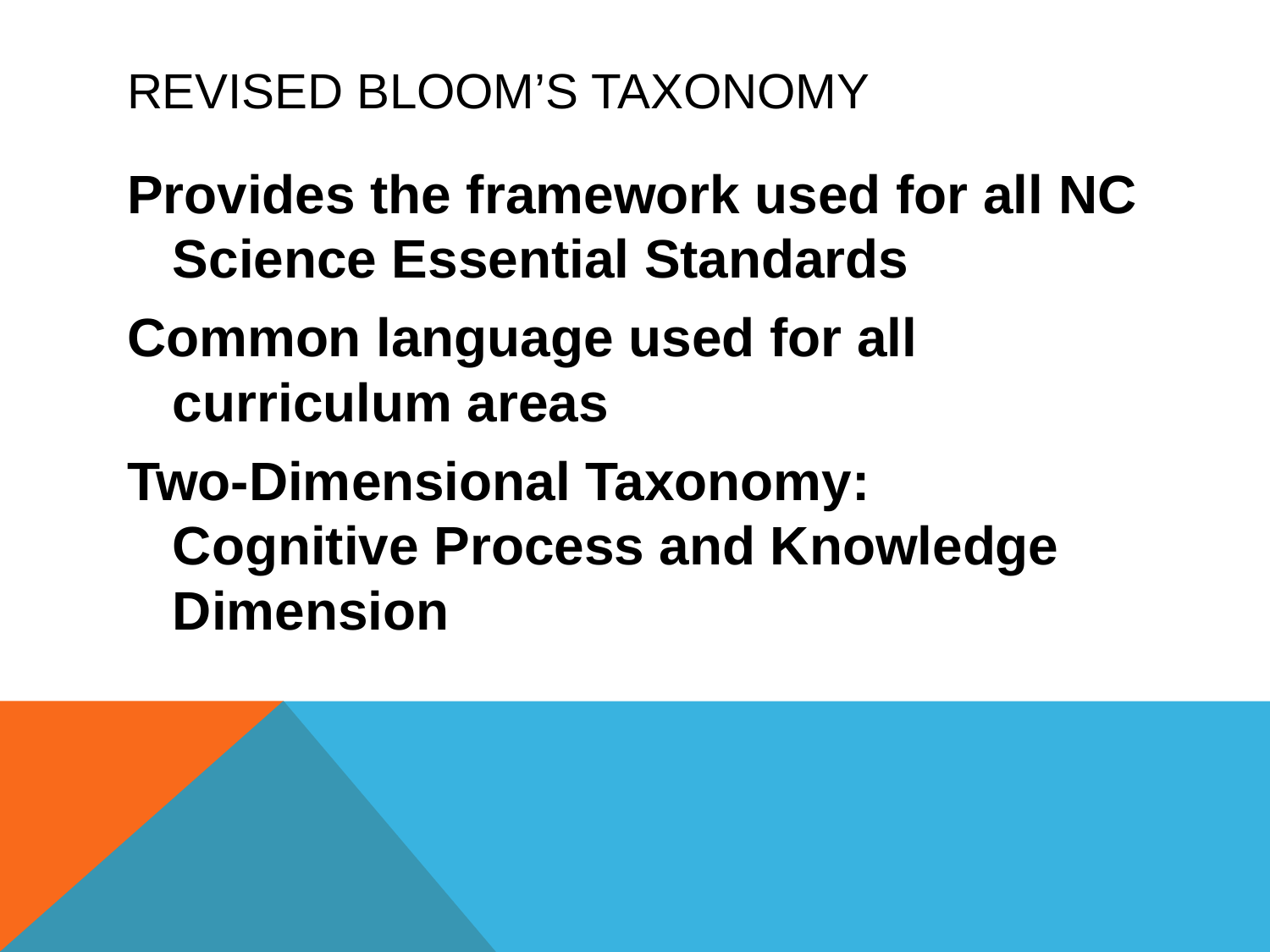

# Revised Bloom’s Taxonomy
Provides the framework used for all NC Science Essential Standards
Common language used for all curriculum areas
Two-Dimensional Taxonomy:  Cognitive Process and Knowledge Dimension